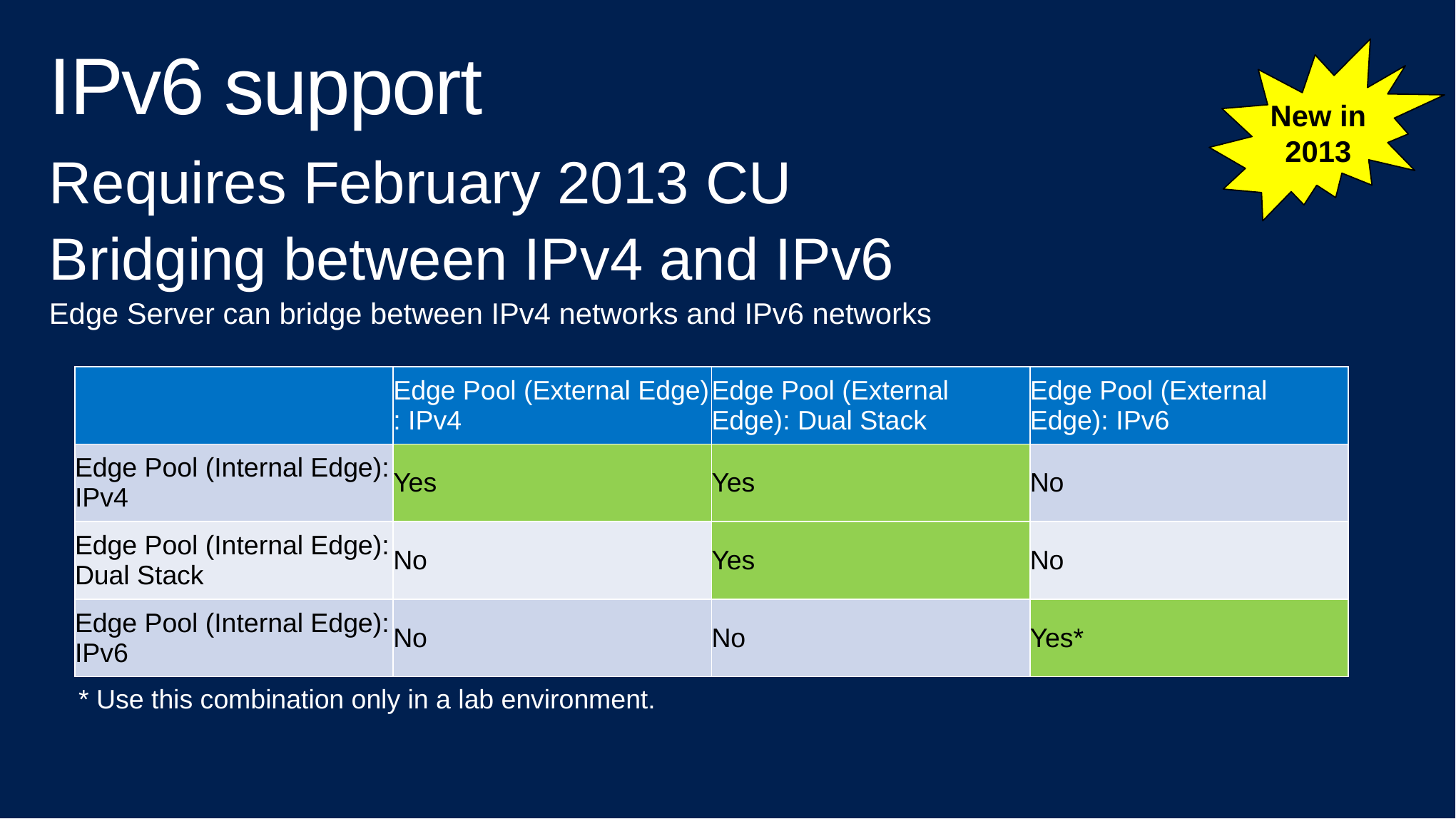

# IPv6 support
New in 2013
Requires February 2013 CU
Bridging between IPv4 and IPv6
Edge Server can bridge between IPv4 networks and IPv6 networks

|  | Edge Pool (External Edge) : IPv4 | Edge Pool (External Edge): Dual Stack | Edge Pool (External Edge): IPv6 |
| --- | --- | --- | --- |
| Edge Pool (Internal Edge): IPv4 | Yes | Yes | No |
| Edge Pool (Internal Edge): Dual Stack | No | Yes | No |
| Edge Pool (Internal Edge): IPv6 | No | No | Yes\* |
* Use this combination only in a lab environment.